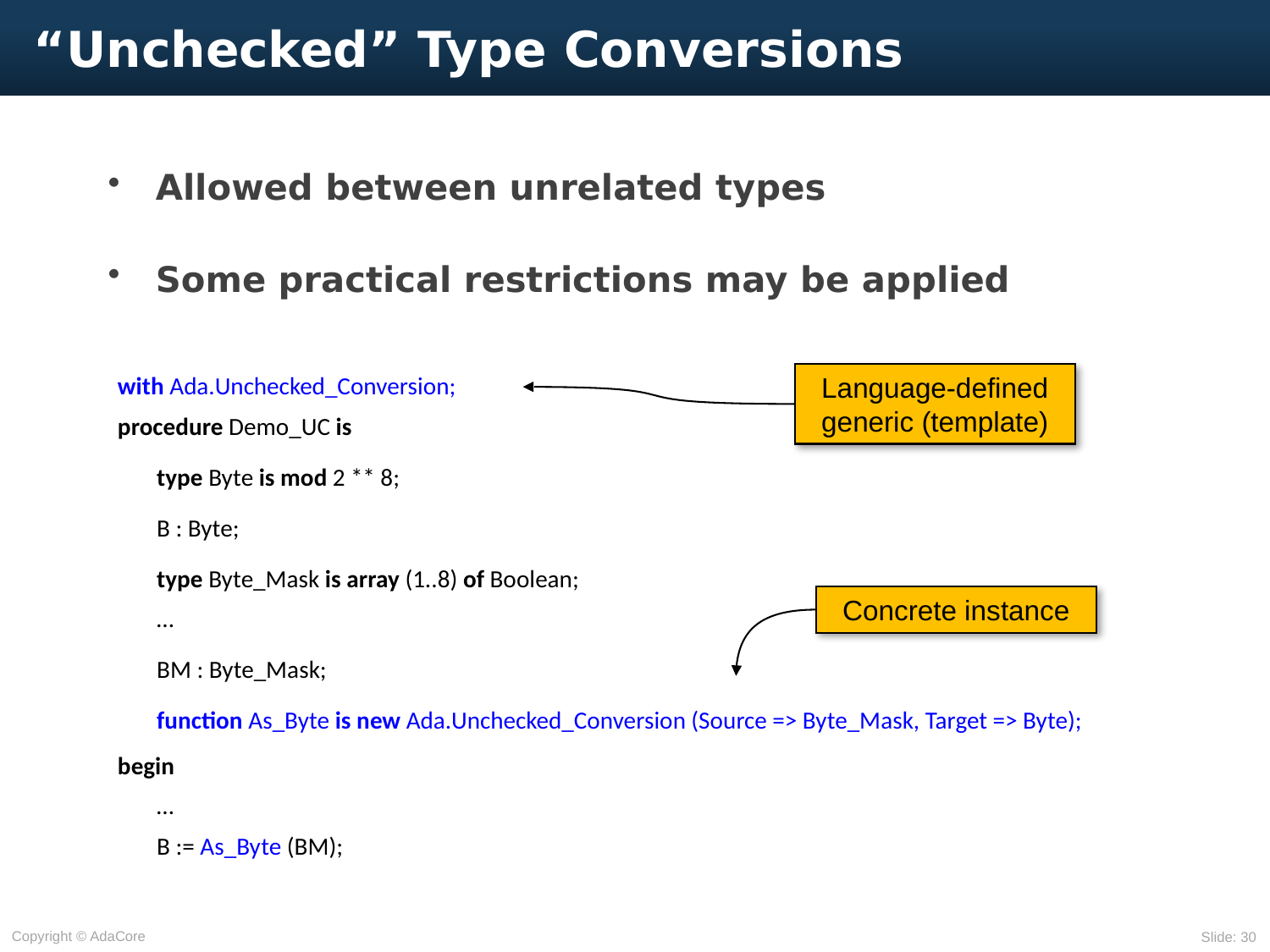

# “Unchecked” Type Conversions
Allowed between unrelated types
Some practical restrictions may be applied
with Ada.Unchecked_Conversion;
procedure Demo_UC is
	type Byte is mod 2 ** 8;
	B : Byte;
	type Byte_Mask is array (1..8) of Boolean;
	…
	BM : Byte_Mask;
	function As_Byte is new Ada.Unchecked_Conversion (Source => Byte_Mask, Target => Byte);
begin
	…
	B := As_Byte (BM);
Language-defined generic (template)

Concrete instance